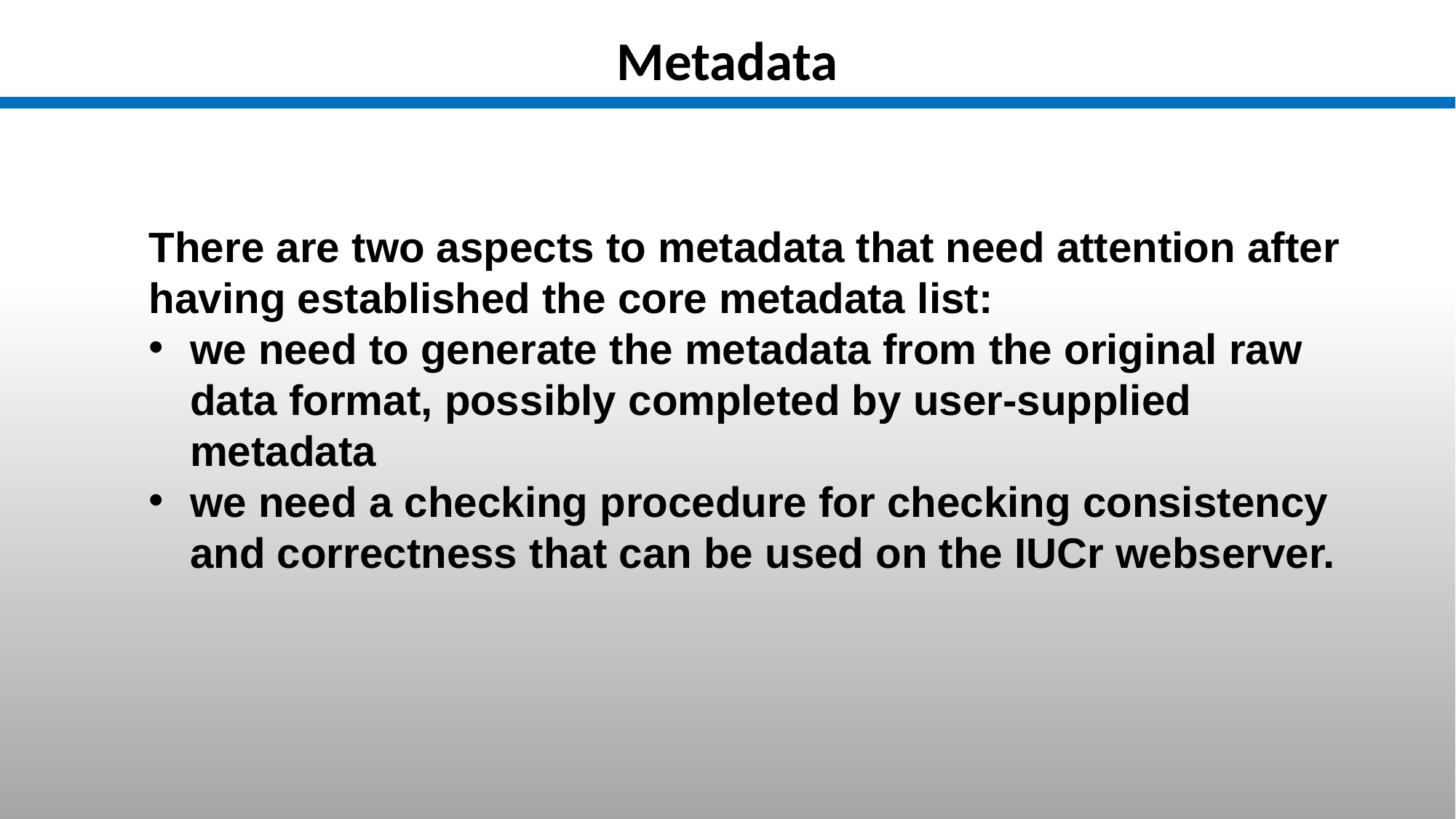

Metadata

There are two aspects to metadata that need attention after having established the core metadata list:
we need to generate the metadata from the original raw data format, possibly completed by user-supplied metadata
we need a checking procedure for checking consistency and correctness that can be used on the IUCr webserver.